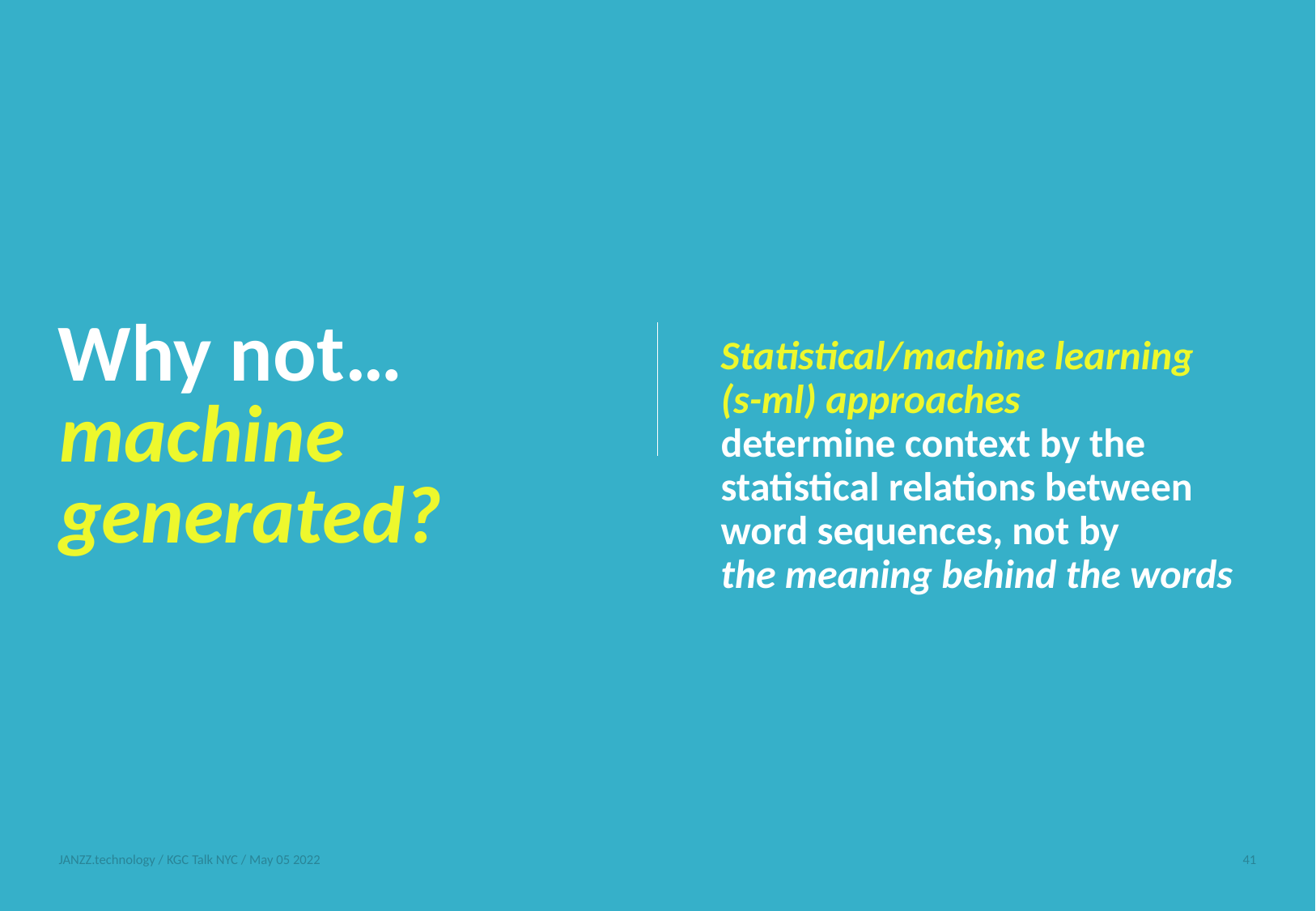

Why not…
Statistical/machine learning
(s-ml) approaches
machine
generated?
determine context by the statistical relations between word sequences, not by
the meaning behind the words
JANZZ.technology / KGC Talk NYC / May 05 2022
41